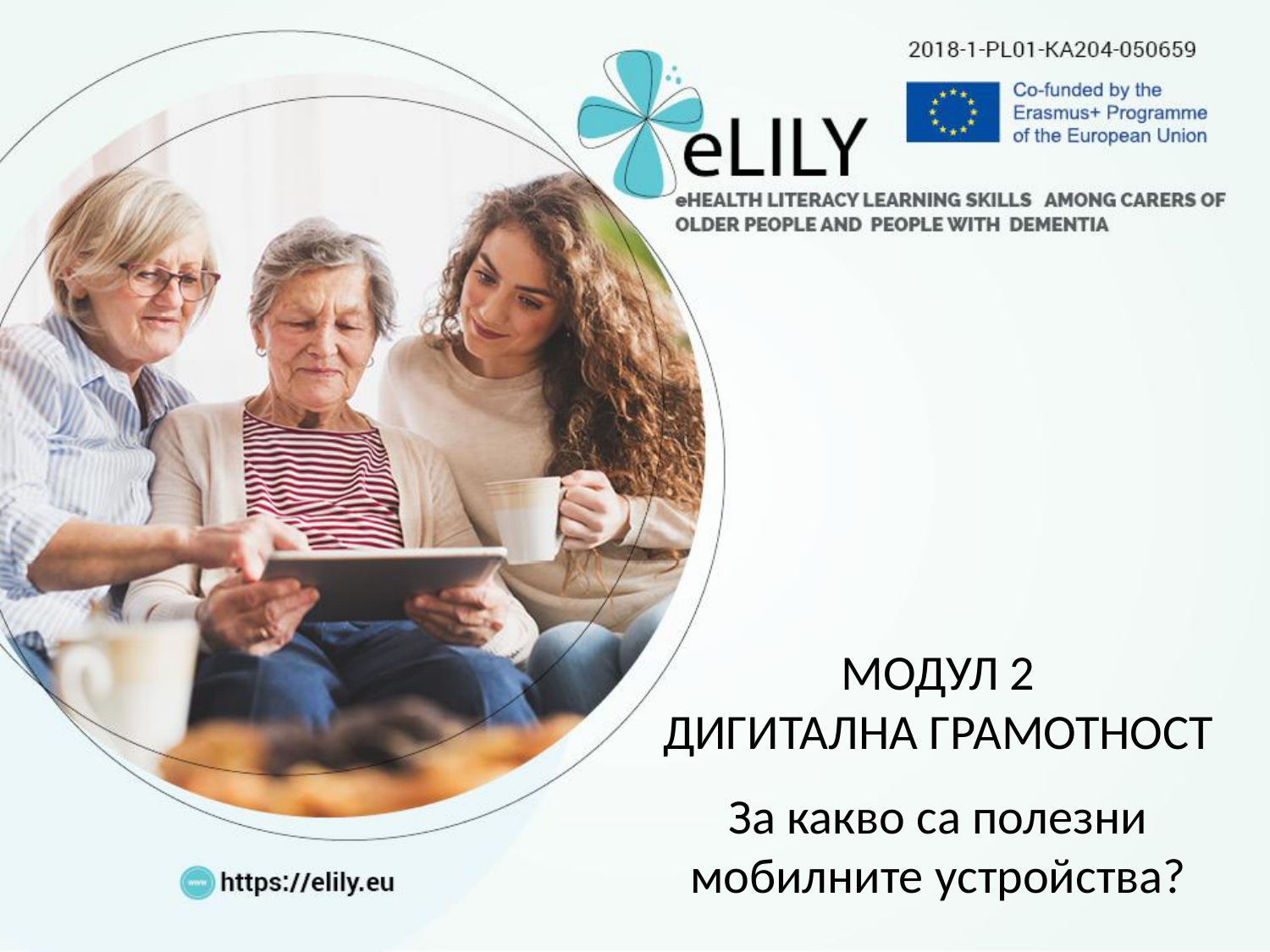

МОДУЛ 2
ДИГИТАЛНА ГРАМОТНОСТ

За какво са полезни мобилните устройства?